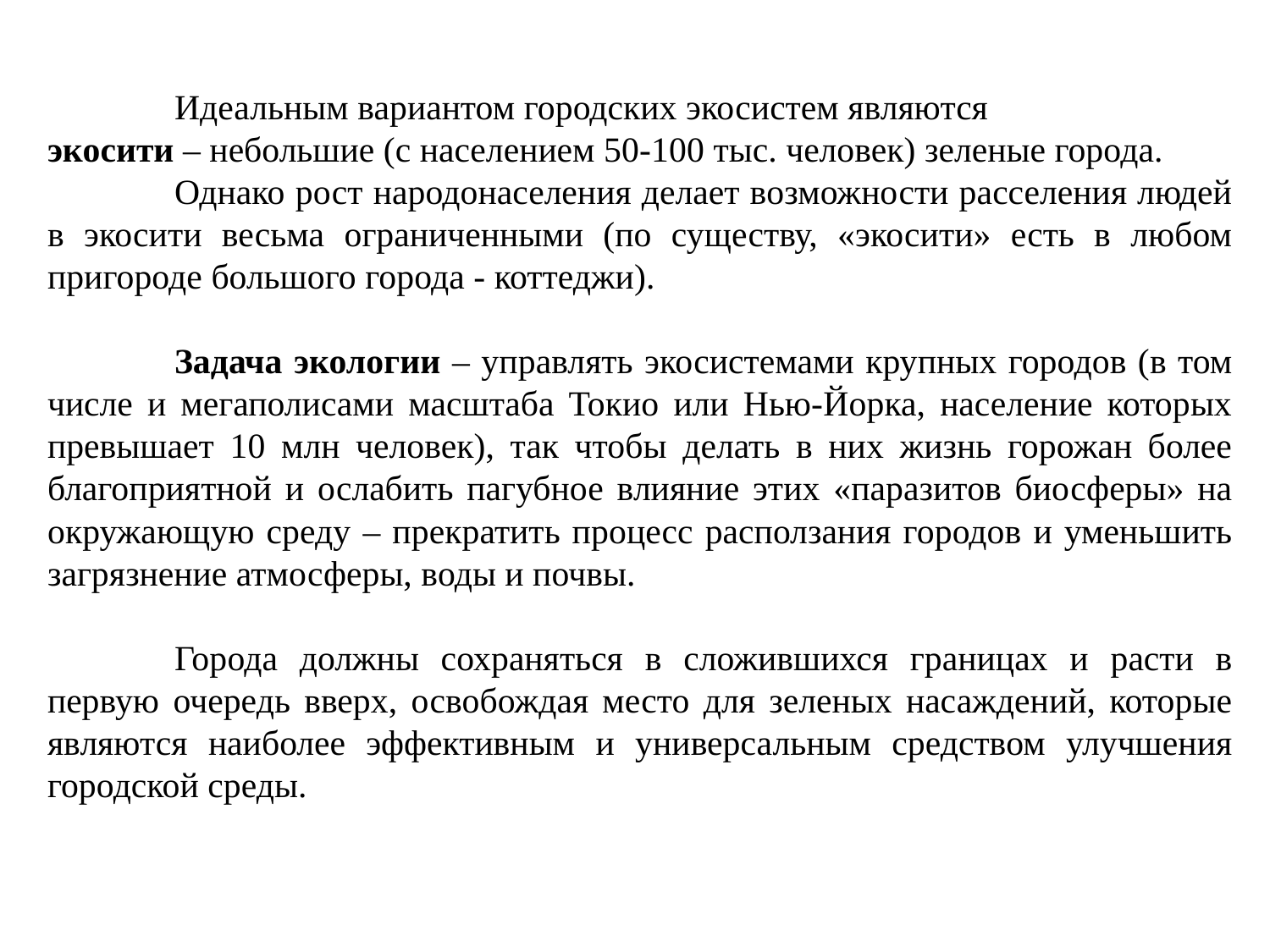

Идеальным вариантом городских экосистем являются
экосити – небольшие (с населением 50‑100 тыс. человек) зеленые города.
	Однако рост народонаселения делает возможности расселения людей в экосити весьма ограниченными (по существу, «экосити» есть в любом пригороде большого города - коттеджи).

	Задача экологии – управлять экосистемами крупных городов (в том числе и мегаполисами масштаба Токио или Нью‑Йорка, население которых превышает 10 млн человек), так чтобы делать в них жизнь горожан более благоприятной и ослабить пагубное влияние этих «паразитов биосферы» на окружающую среду – прекратить процесс расползания городов и уменьшить загрязнение атмосферы, воды и почвы.

	Города должны сохраняться в сложившихся границах и расти в первую очередь вверх, освобождая место для зеленых насаждений, которые являются наиболее эффективным и универсальным средством улучшения городской среды.